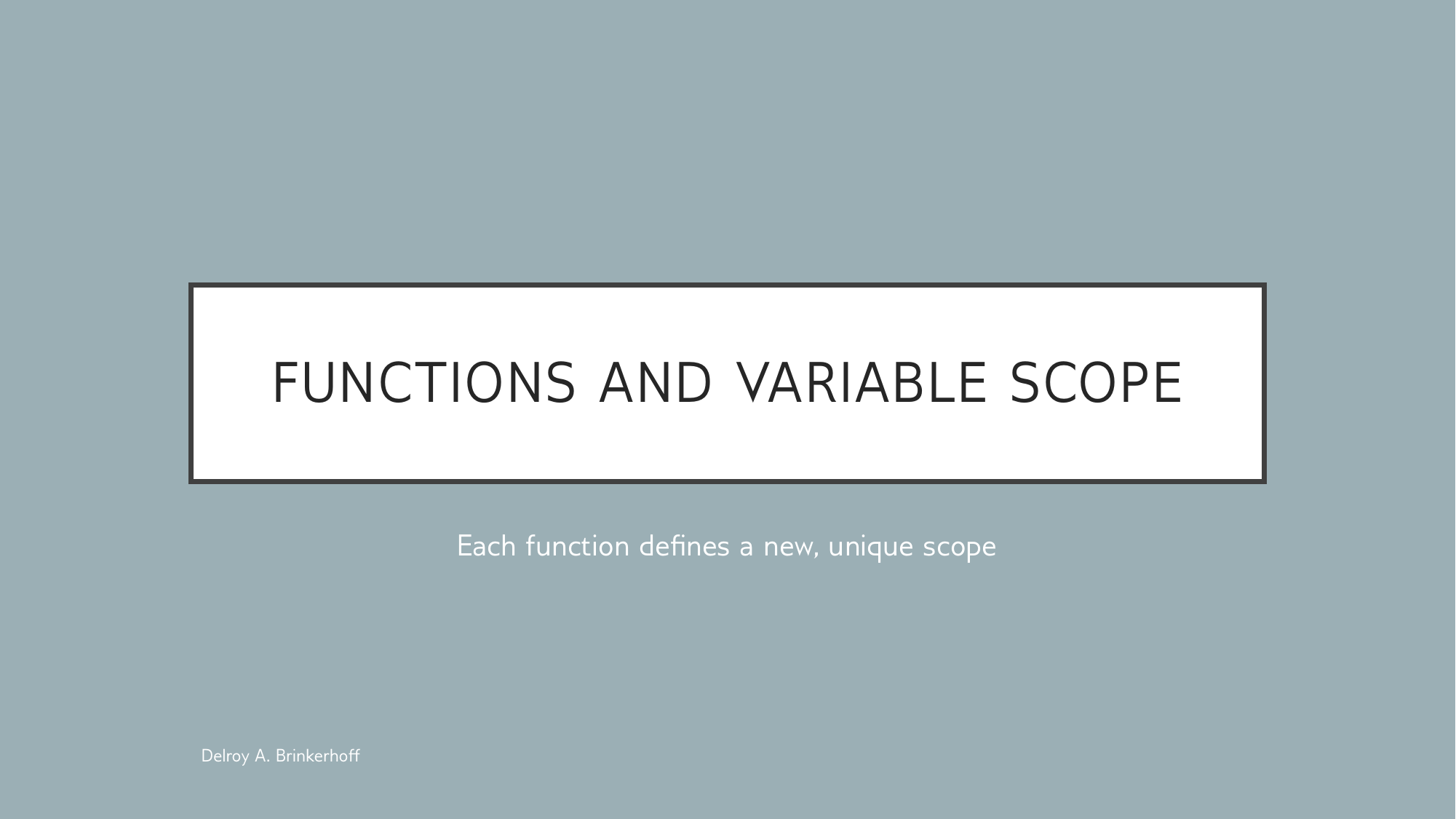

# Functions and Variable Scope
Each function defines a new, unique scope
Delroy A. Brinkerhoff